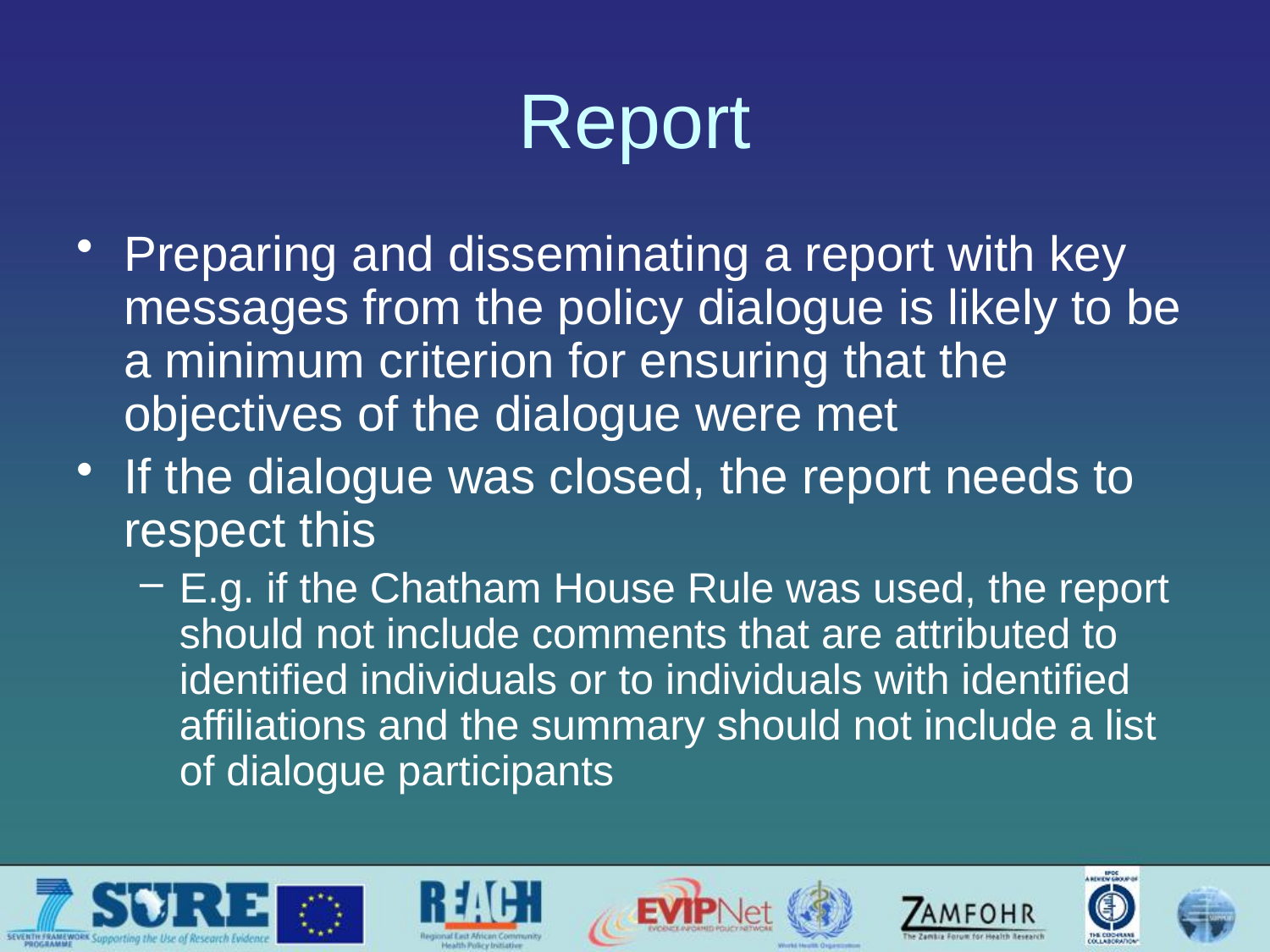

# Report
Preparing and disseminating a report with key messages from the policy dialogue is likely to be a minimum criterion for ensuring that the objectives of the dialogue were met
If the dialogue was closed, the report needs to respect this
E.g. if the Chatham House Rule was used, the report should not include comments that are attributed to identified individuals or to individuals with identified affiliations and the summary should not include a list of dialogue participants